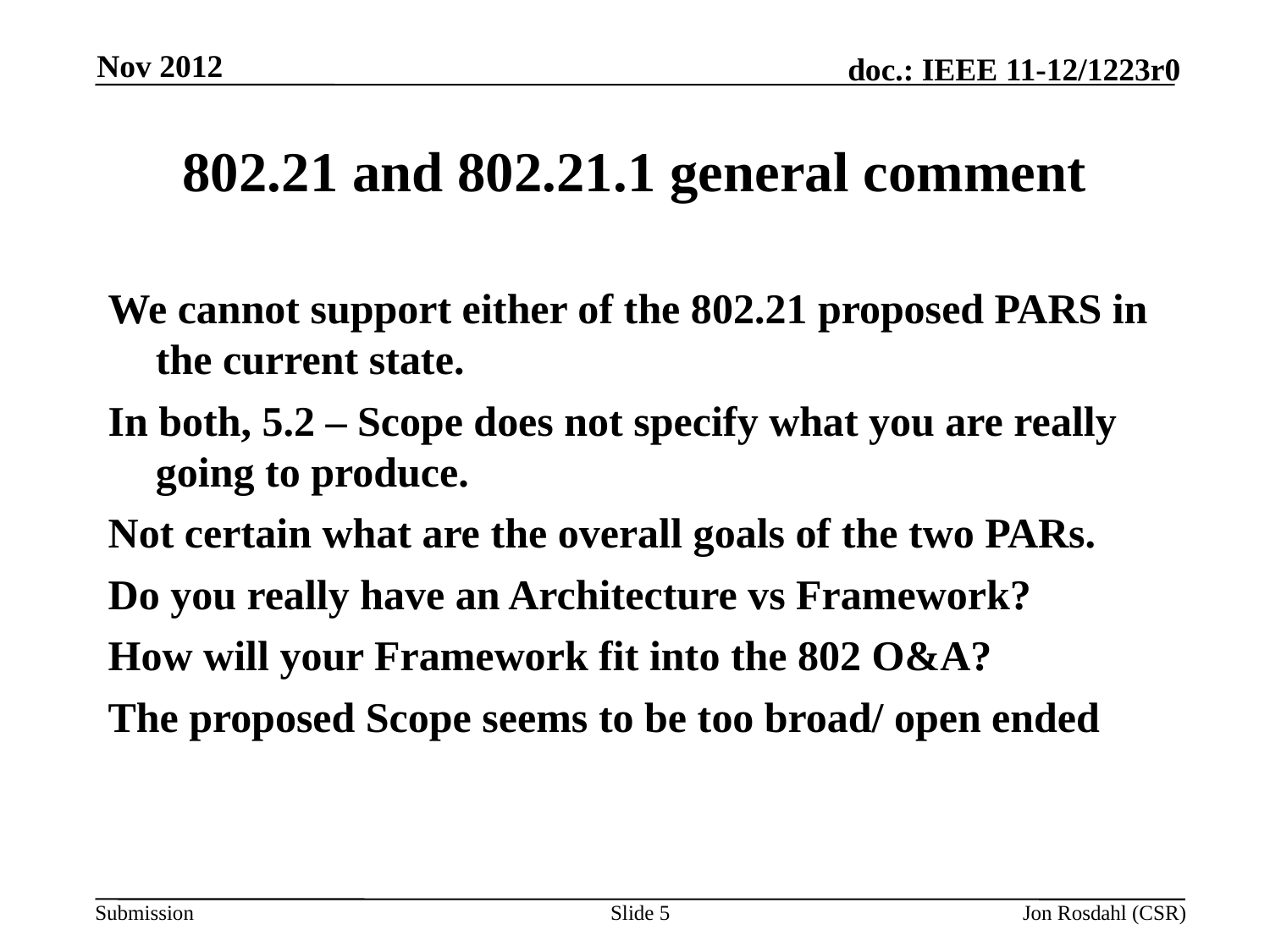

Nov 2012
# 802.21 and 802.21.1 general comment
We cannot support either of the 802.21 proposed PARS in the current state.
In both, 5.2 – Scope does not specify what you are really going to produce.
Not certain what are the overall goals of the two PARs.
Do you really have an Architecture vs Framework?
How will your Framework fit into the 802 O&A?
The proposed Scope seems to be too broad/ open ended

Slide 5
Jon Rosdahl (CSR)